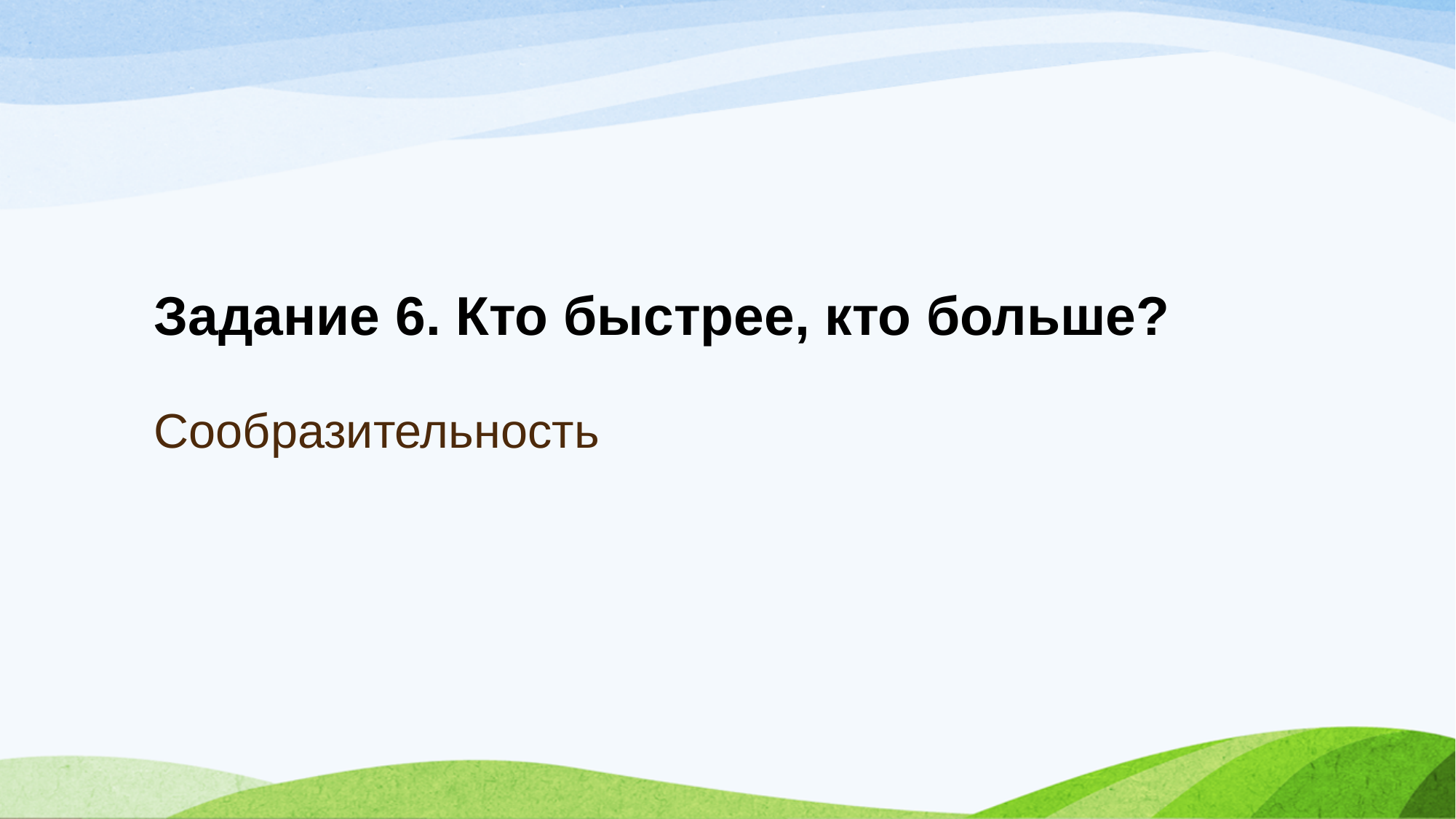

# Задание 6. Кто быстрее, кто больше? Сообразительность